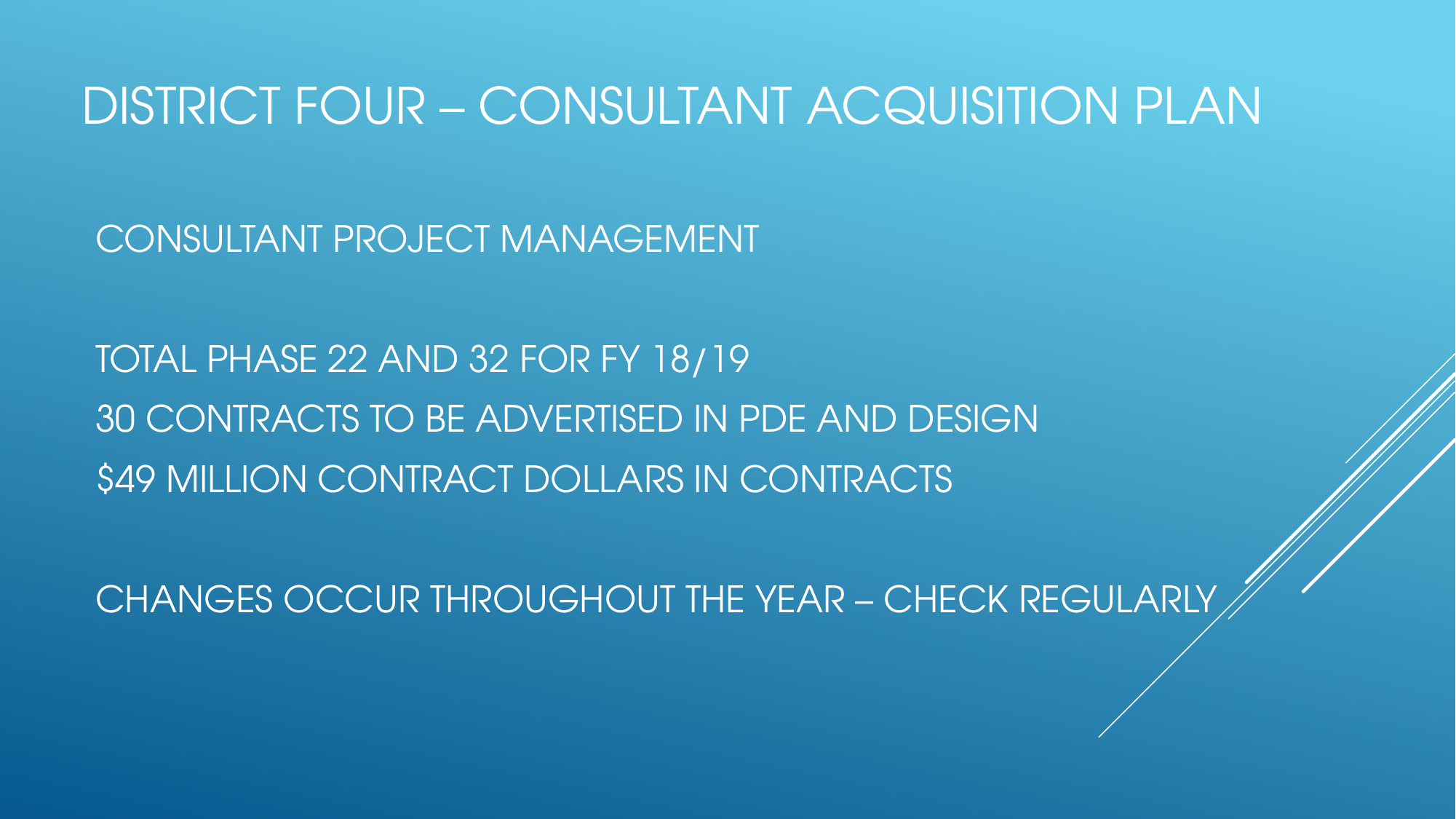

# DISTRICT FOUR – CONSULTANT ACQUISITION PLAN
CONSULTANT PROJECT MANAGEMENT

TOTAL PHASE 22 AND 32 FOR FY 18/19
30 CONTRACTS TO BE ADVERTISED IN PDE AND DESIGN
$49 MILLION CONTRACT DOLLARS IN CONTRACTS

CHANGES OCCUR THROUGHOUT THE YEAR – CHECK REGULARLY